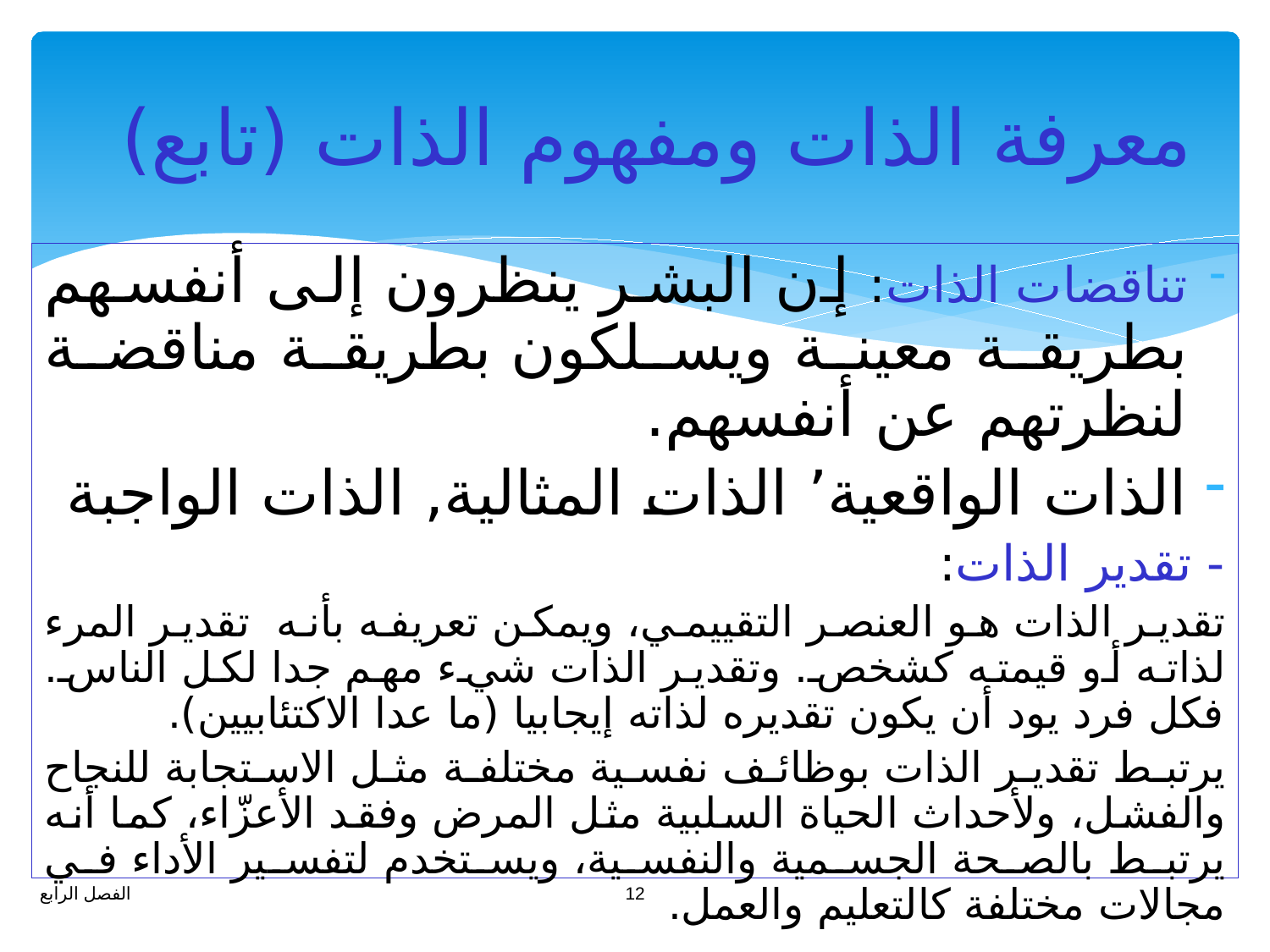

# معرفة الذات ومفهوم الذات (تابع)
تناقضات الذات: إن البشر ينظرون إلى أنفسهم بطريقة معينة ويسلكون بطريقة مناقضة لنظرتهم عن أنفسهم.
الذات الواقعية’ الذات المثالية, الذات الواجبة
- تقدير الذات:
تقدير الذات هو العنصر التقييمي، ويمكن تعريفه بأنه  تقدير المرء لذاته أو قيمته كشخص. وتقدير الذات شيء مهم جدا لكل الناس. فكل فرد يود أن يكون تقديره لذاته إيجابيا (ما عدا الاكتئابيين).
يرتبط تقدير الذات بوظائف نفسية مختلفة مثل الاستجابة للنجاح والفشل، ولأحداث الحياة السلبية مثل المرض وفقد الأعزّاء، كما أنه يرتبط بالصحة الجسمية والنفسية، ويستخدم لتفسير الأداء في مجالات مختلفة كالتعليم والعمل.

12
الفصل الرابع